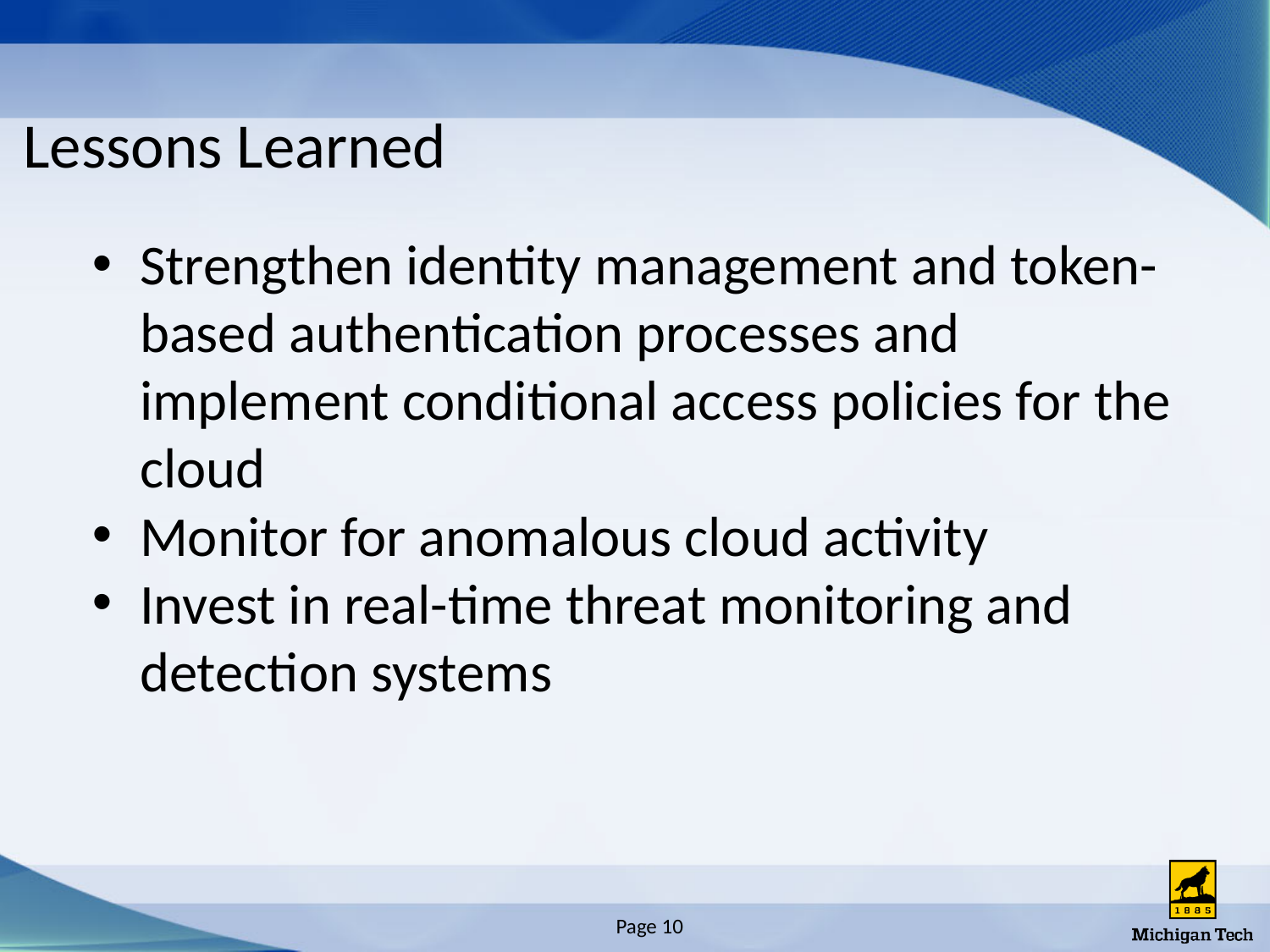

# Lessons Learned
Strengthen identity management and token-based authentication processes and implement conditional access policies for the cloud
Monitor for anomalous cloud activity
Invest in real-time threat monitoring and detection systems